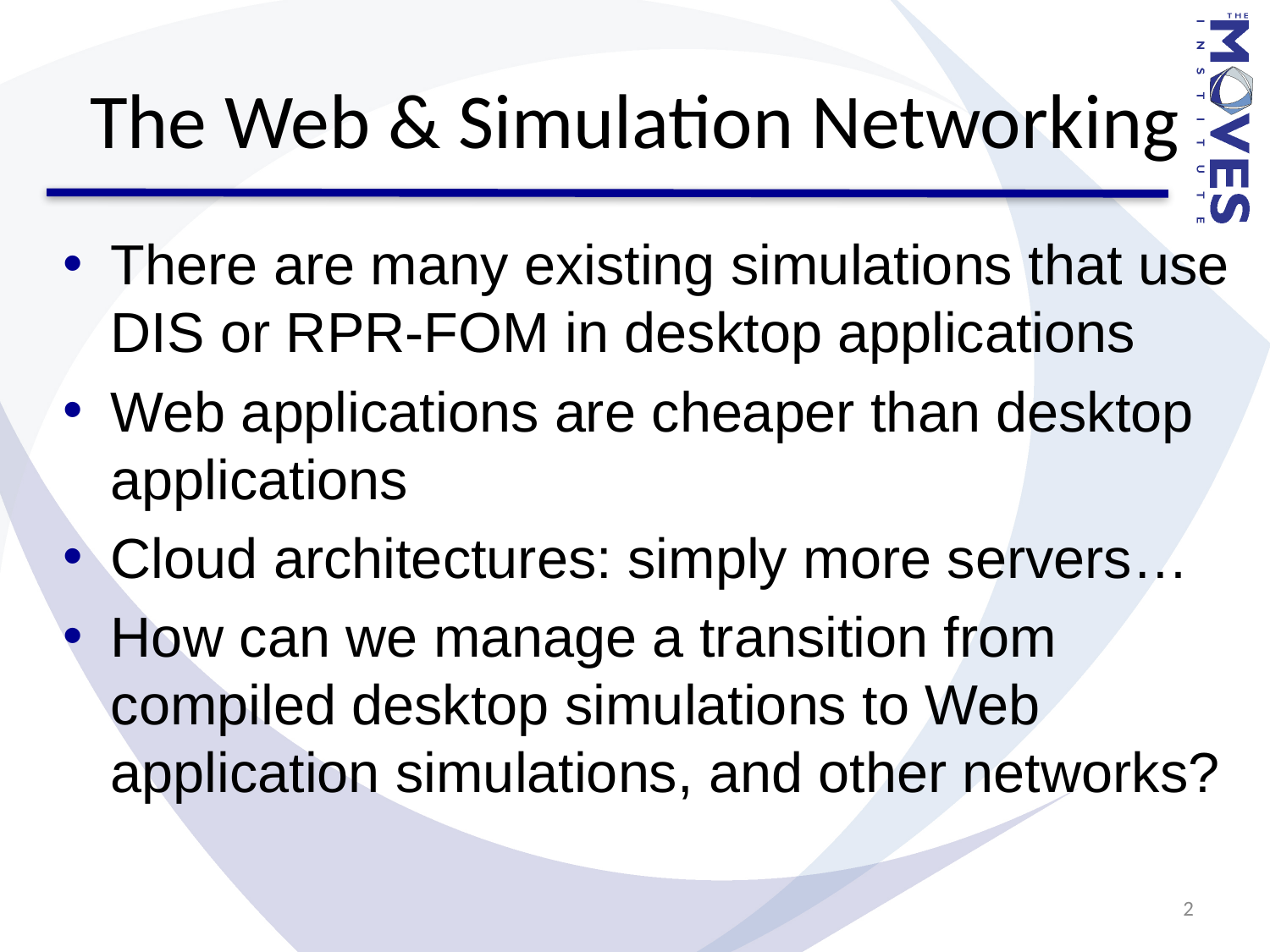

# The Web & Simulation Networking
There are many existing simulations that use DIS or RPR-FOM in desktop applications
Web applications are cheaper than desktop applications
Cloud architectures: simply more servers…
How can we manage a transition from compiled desktop simulations to Web application simulations, and other networks?
2